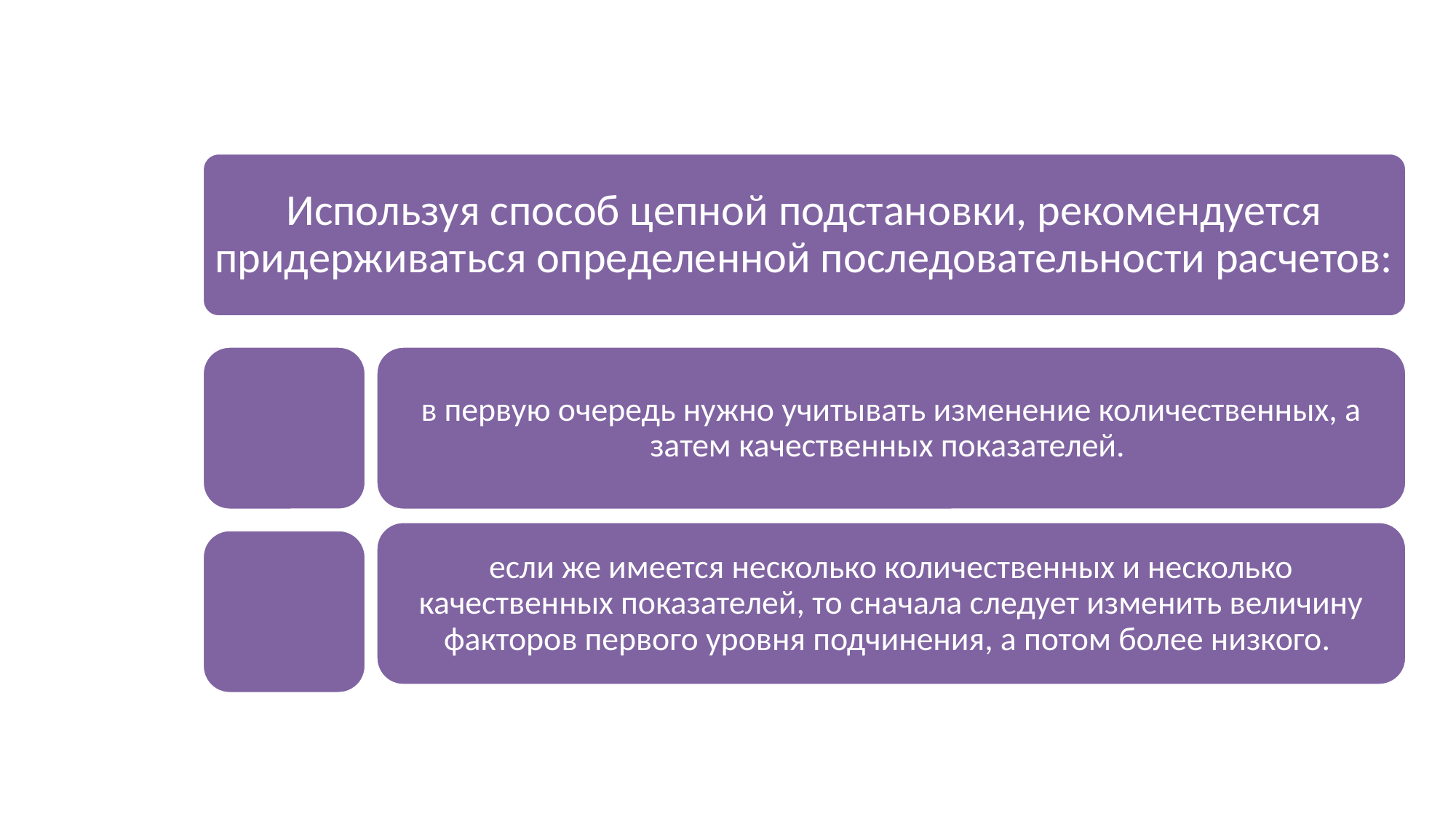

Используя способ цепной подстановки, рекомендуется придерживаться определенной последовательности расчетов:
в первую очередь нужно учитывать изменение количественных, а затем качественных показателей.
если же имеется несколько количественных и несколько качественных показателей, то сначала следует изменить величину факторов первого уровня подчинения, а потом более низкого.